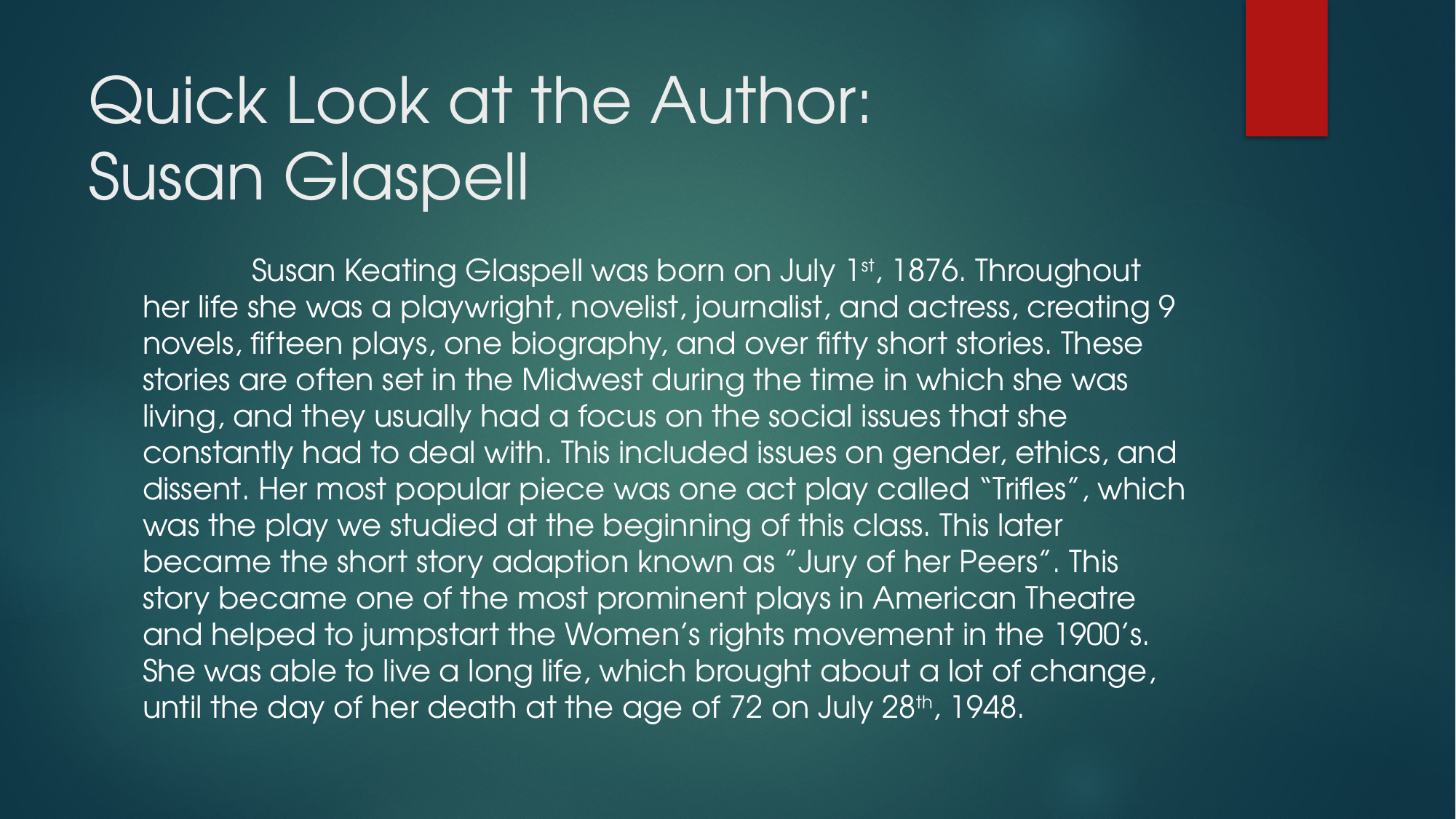

# Quick Look at the Author: Susan Glaspell
	Susan Keating Glaspell was born on July 1st, 1876. Throughout her life she was a playwright, novelist, journalist, and actress, creating 9 novels, fifteen plays, one biography, and over fifty short stories. These stories are often set in the Midwest during the time in which she was living, and they usually had a focus on the social issues that she constantly had to deal with. This included issues on gender, ethics, and dissent. Her most popular piece was one act play called “Trifles”, which was the play we studied at the beginning of this class. This later became the short story adaption known as ”Jury of her Peers”. This story became one of the most prominent plays in American Theatre and helped to jumpstart the Women’s rights movement in the 1900’s. She was able to live a long life, which brought about a lot of change, until the day of her death at the age of 72 on July 28th, 1948.